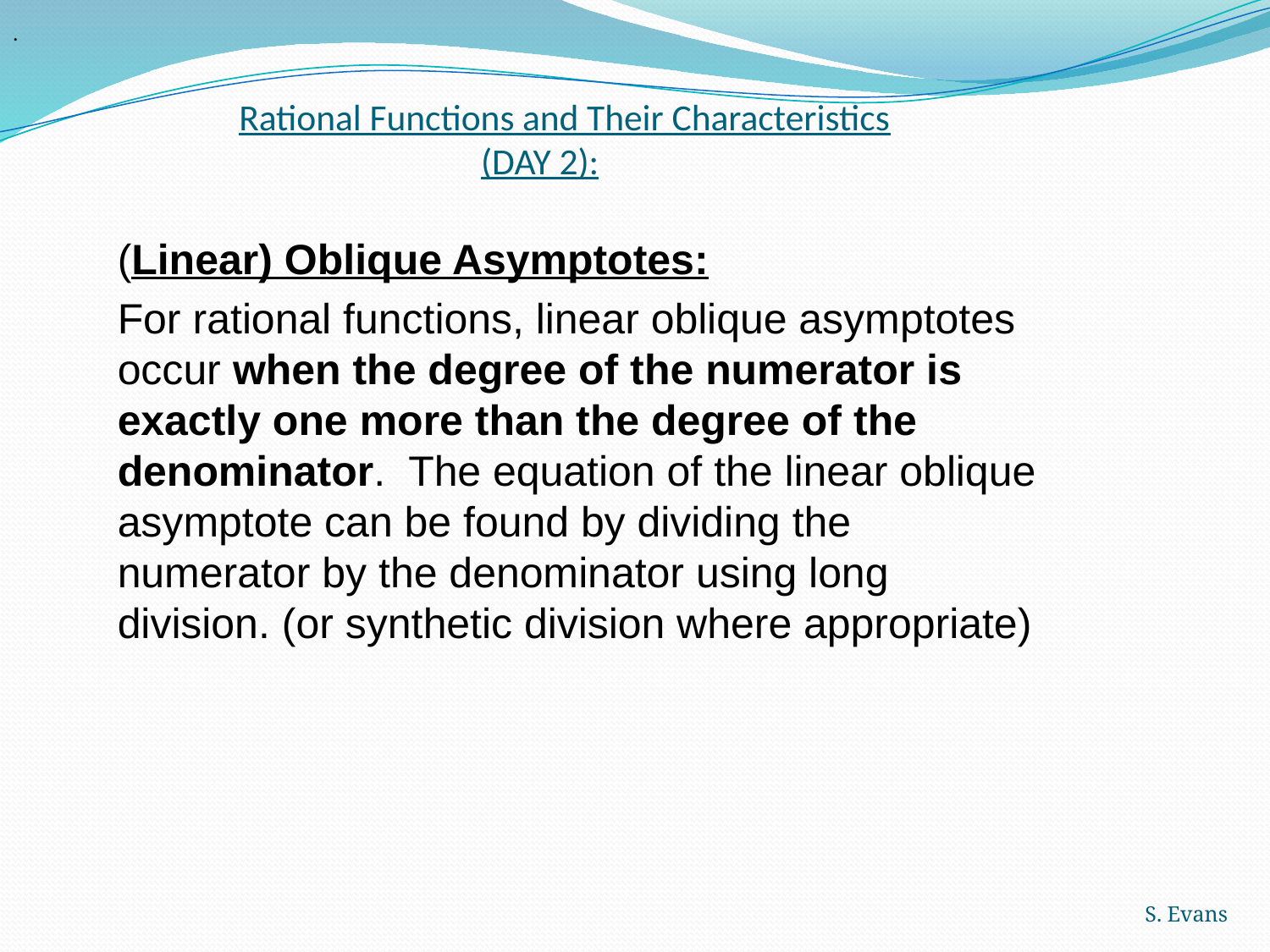

.
# Rational Functions and Their Characteristics (DAY 2):
(Linear) Oblique Asymptotes:
For rational functions, linear oblique asymptotes occur when the degree of the numerator is exactly one more than the degree of the denominator.  The equation of the linear oblique asymptote can be found by dividing the numerator by the denominator using long division. (or synthetic division where appropriate)

S. Evans